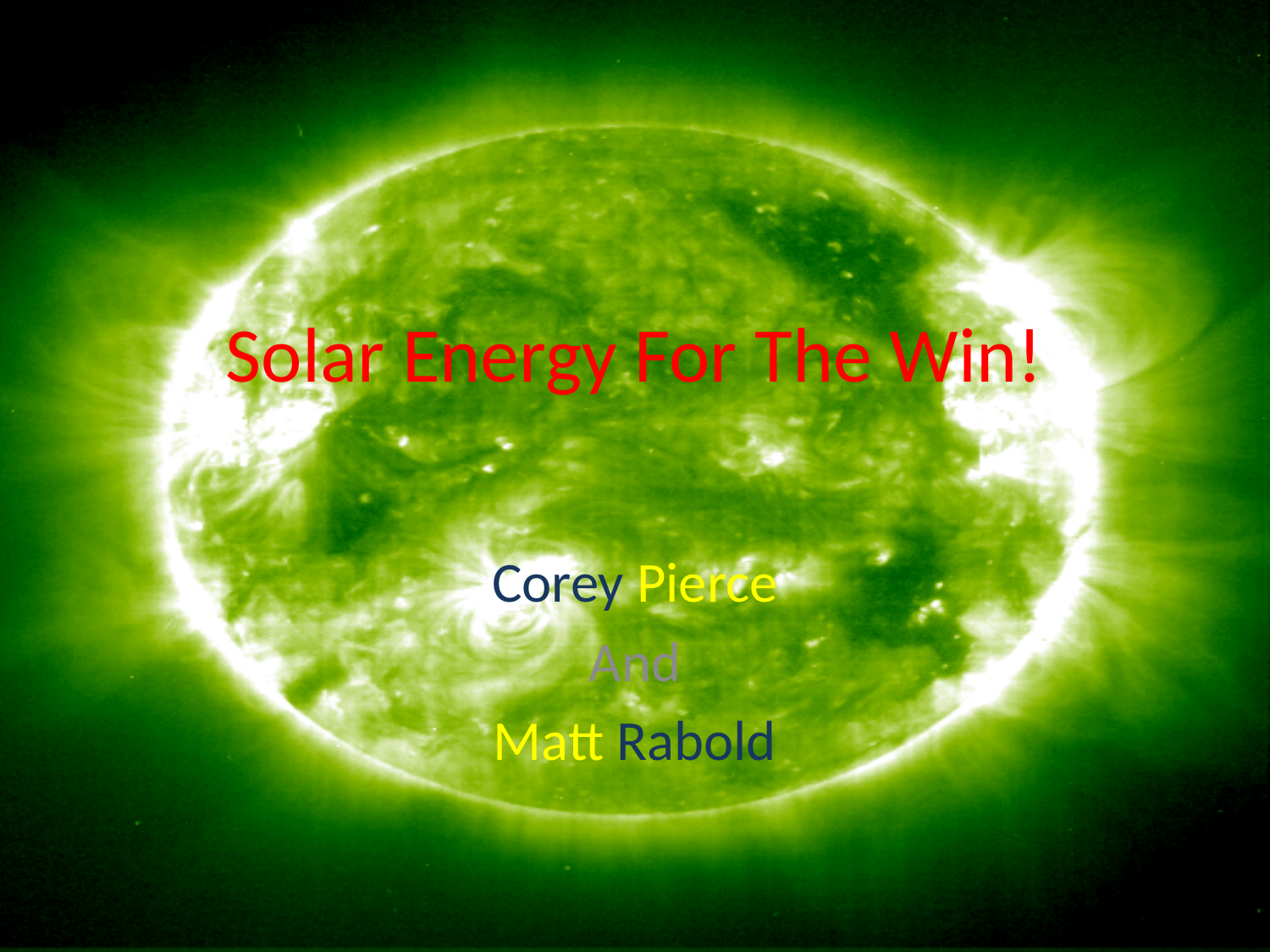

# Solar Energy For The Win!
Corey Pierce
And
Matt Rabold